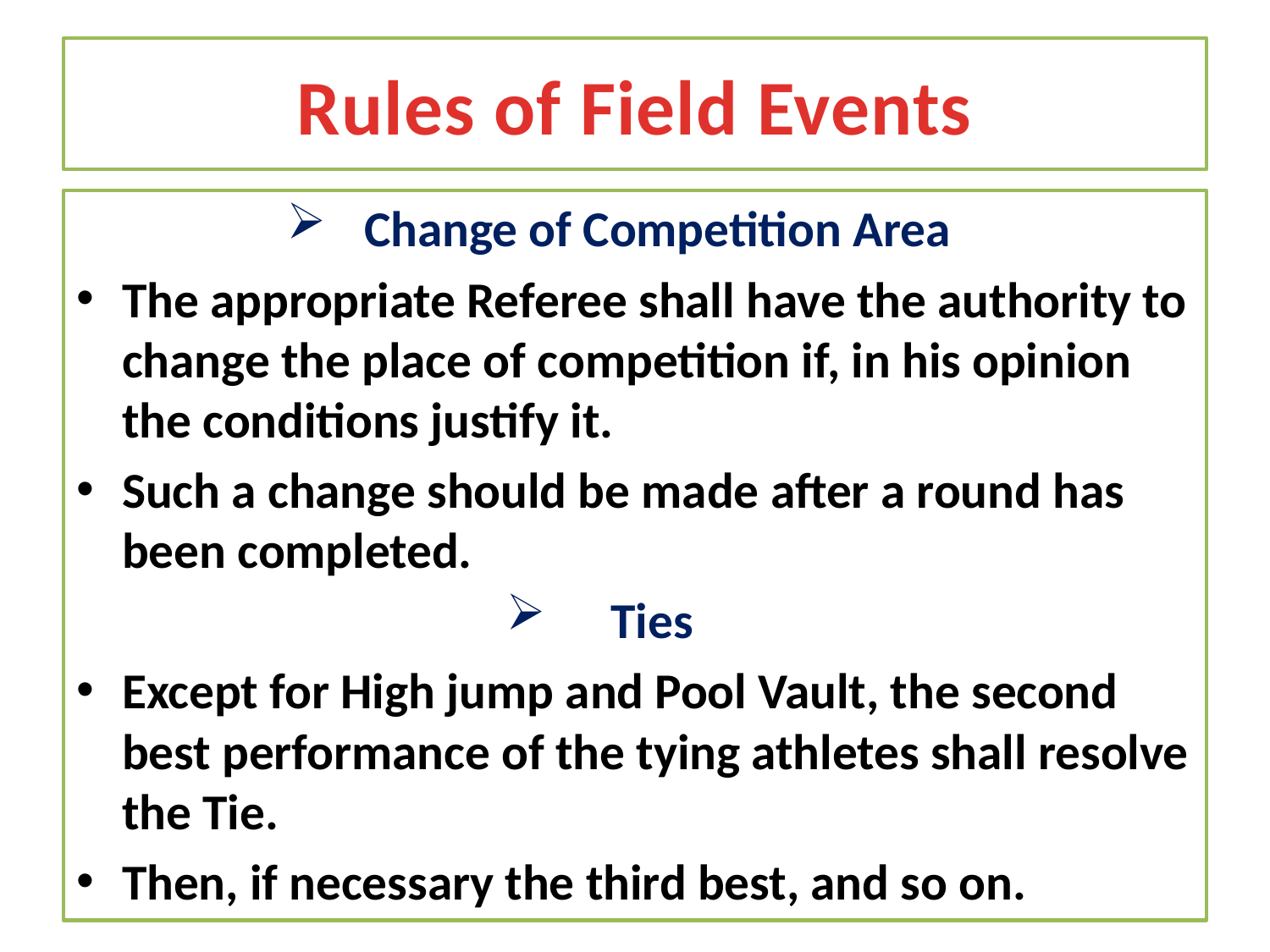

# Rules of Field Events
Change of Competition Area
The appropriate Referee shall have the authority to change the place of competition if, in his opinion the conditions justify it.
Such a change should be made after a round has been completed.
Ties
Except for High jump and Pool Vault, the second best performance of the tying athletes shall resolve the Tie.
Then, if necessary the third best, and so on.